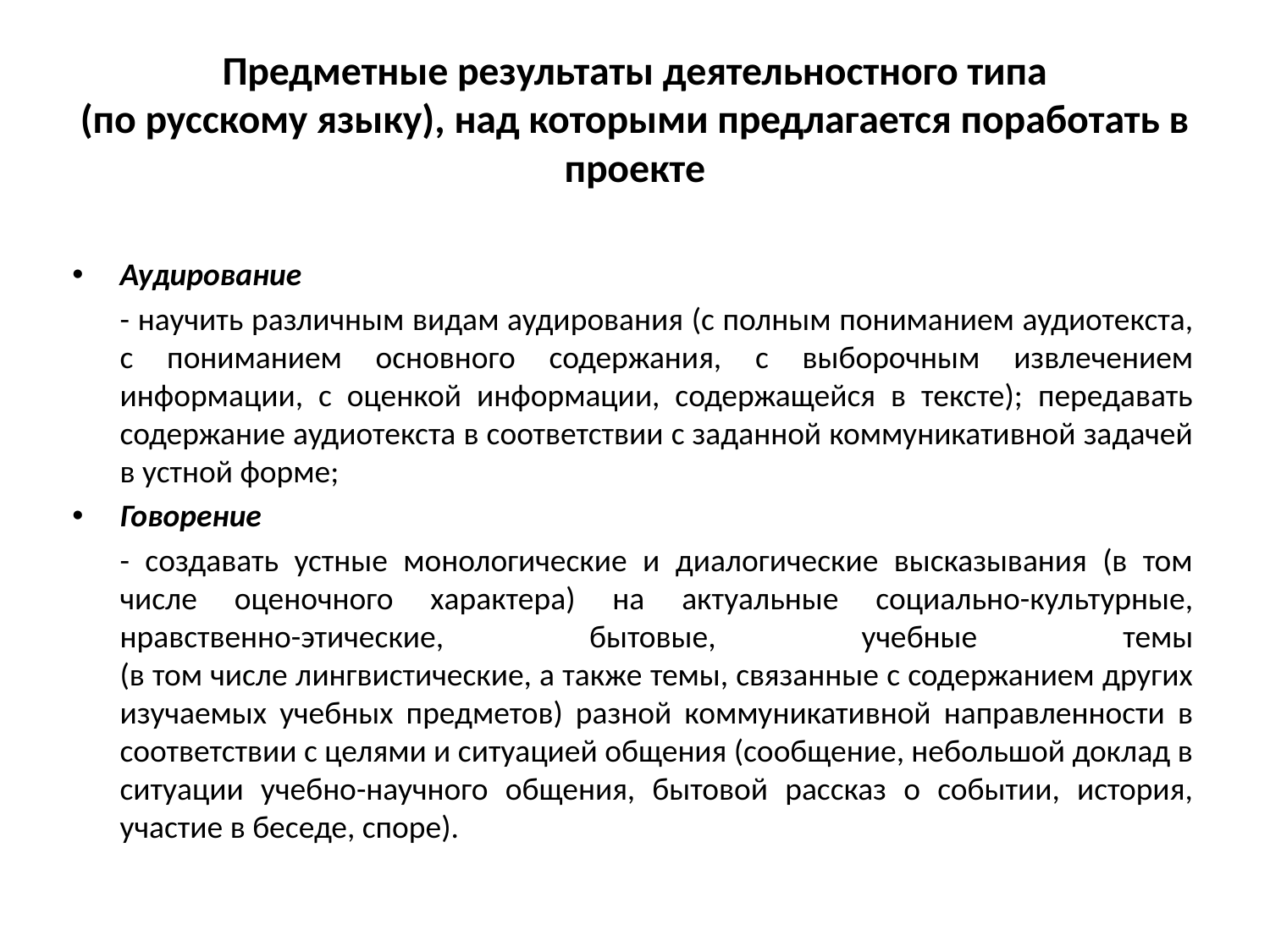

# Предметные результаты деятельностного типа (по русскому языку), над которыми предлагается поработать в проекте
Аудирование
	- научить различным видам аудирования (с полным пониманием аудиотекста, с пониманием основного содержания, с выборочным извлечением информации, с оценкой информации, содержащейся в тексте); передавать содержание аудиотекста в соответствии с заданной коммуникативной задачей в устной форме;
Говорение
	- создавать устные монологические и диалогические высказывания (в том числе оценочного характера) на актуальные социально-культурные, нравственно-этические, бытовые, учебные темы
(в том числе лингвистические, а также темы, связанные с содержанием других изучаемых учебных предметов) разной коммуникативной направленности в соответствии с целями и ситуацией общения (сообщение, небольшой доклад в ситуации учебно-научного общения, бытовой рассказ о событии, история, участие в беседе, споре).